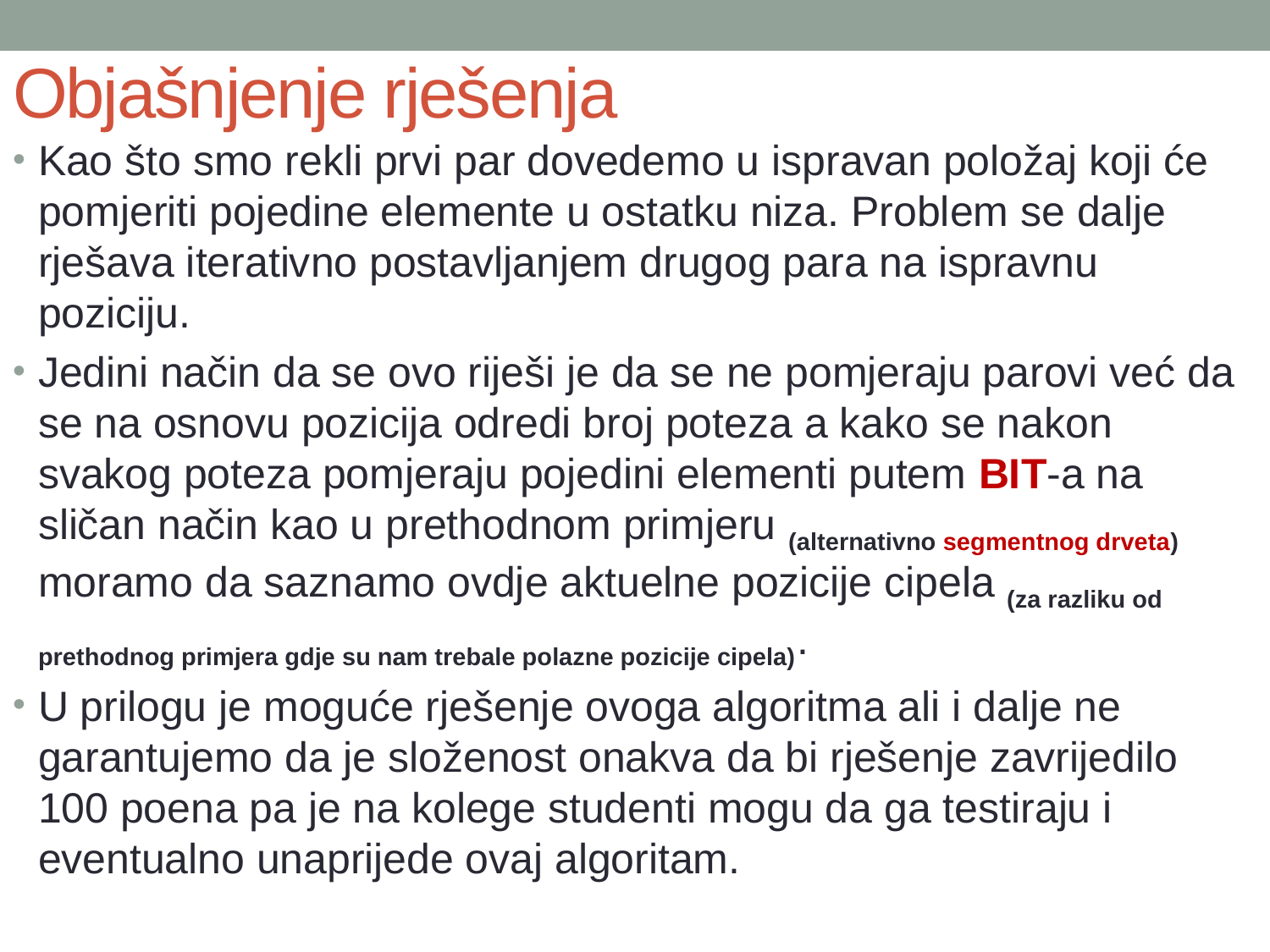

# Objašnjenje rješenja
Kao što smo rekli prvi par dovedemo u ispravan položaj koji će pomjeriti pojedine elemente u ostatku niza. Problem se dalje rješava iterativno postavljanjem drugog para na ispravnu poziciju.
Jedini način da se ovo riješi je da se ne pomjeraju parovi već da se na osnovu pozicija odredi broj poteza a kako se nakon svakog poteza pomjeraju pojedini elementi putem BIT-a na sličan način kao u prethodnom primjeru (alternativno segmentnog drveta) moramo da saznamo ovdje aktuelne pozicije cipela (za razliku od prethodnog primjera gdje su nam trebale polazne pozicije cipela).
U prilogu je moguće rješenje ovoga algoritma ali i dalje ne garantujemo da je složenost onakva da bi rješenje zavrijedilo 100 poena pa je na kolege studenti mogu da ga testiraju i eventualno unaprijede ovaj algoritam.